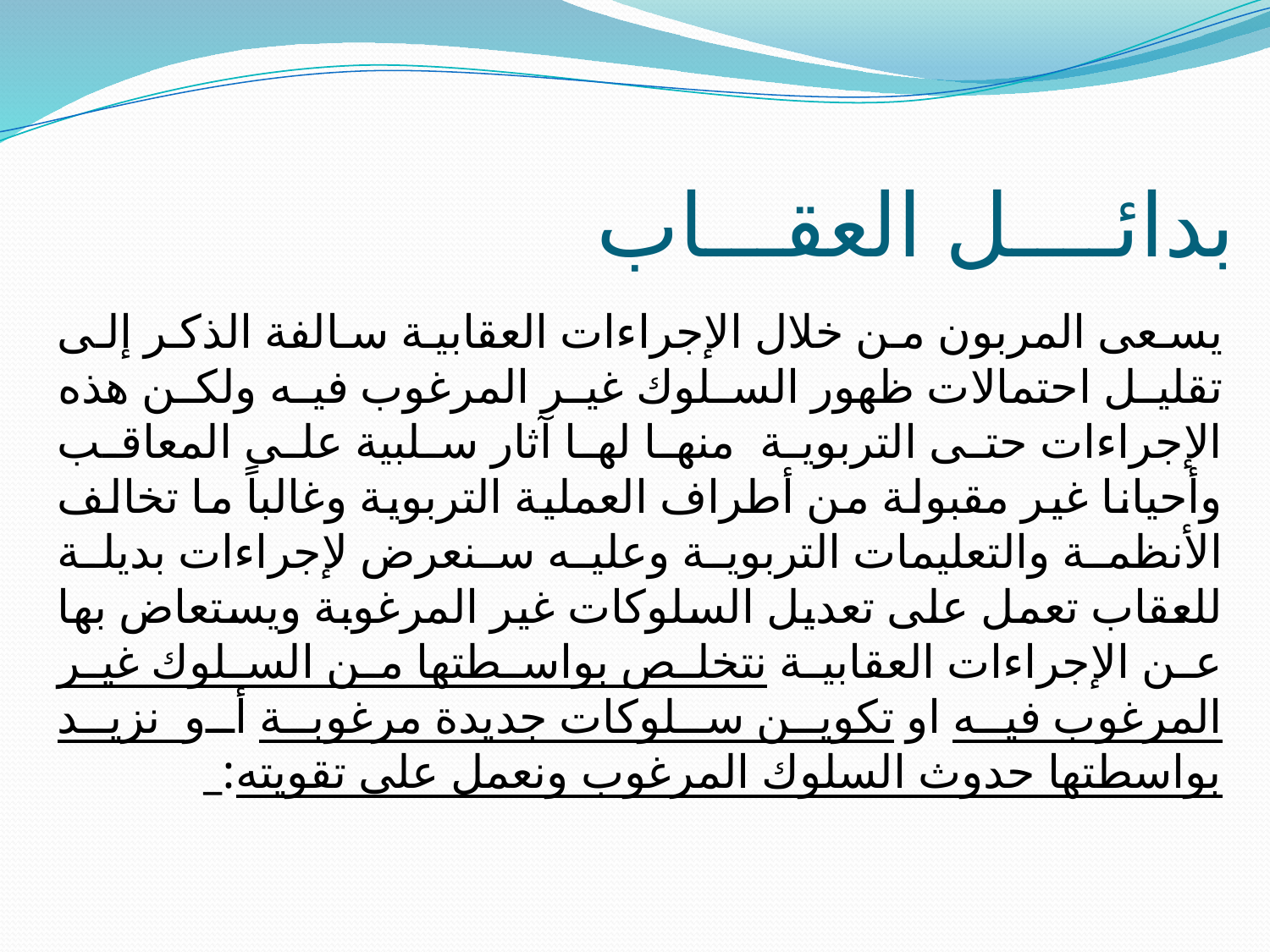

# بدائــــل العقـــاب
يسعى المربون من خلال الإجراءات العقابية سالفة الذكر إلى تقليل احتمالات ظهور السلوك غير المرغوب فيه ولكن هذه الإجراءات حتى التربوية  منها لها آثار سلبية على المعاقب وأحيانا غير مقبولة من أطراف العملية التربوية وغالباً ما تخالف الأنظمة والتعليمات التربوية وعليه سنعرض لإجراءات بديلة للعقاب تعمل على تعديل السلوكات غير المرغوبة ويستعاض بها عن الإجراءات العقابية نتخلص بواسطتها من السلوك غير المرغوب فيه او تكوين سلوكات جديدة مرغوبة أو  نزيد بواسطتها حدوث السلوك المرغوب ونعمل على تقويته:_